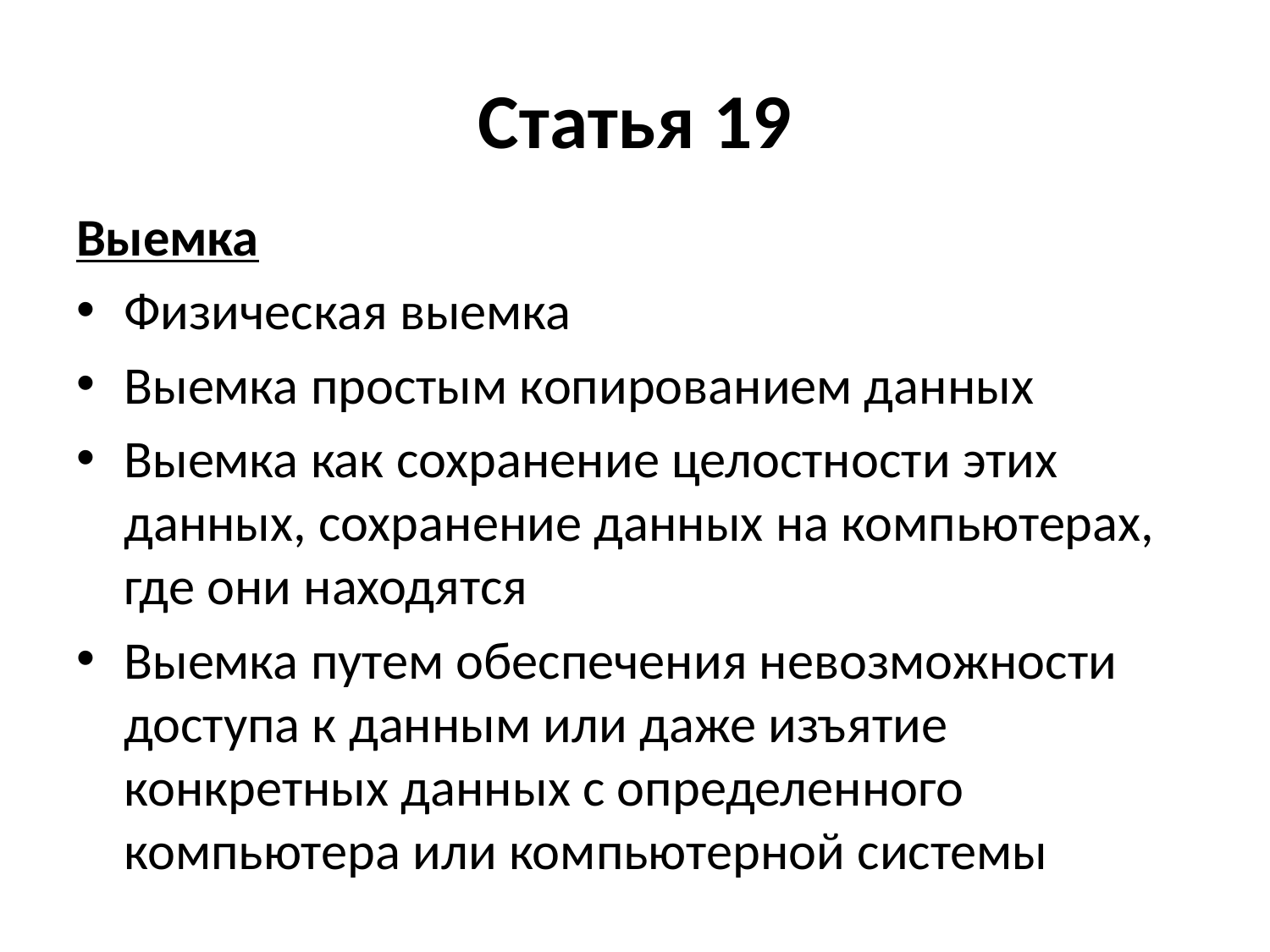

# Статья 19
Выемка
Физическая выемка
Выемка простым копированием данных
Выемка как сохранение целостности этих данных, сохранение данных на компьютерах, где они находятся
Выемка путем обеспечения невозможности доступа к данным или даже изъятие конкретных данных с определенного компьютера или компьютерной системы